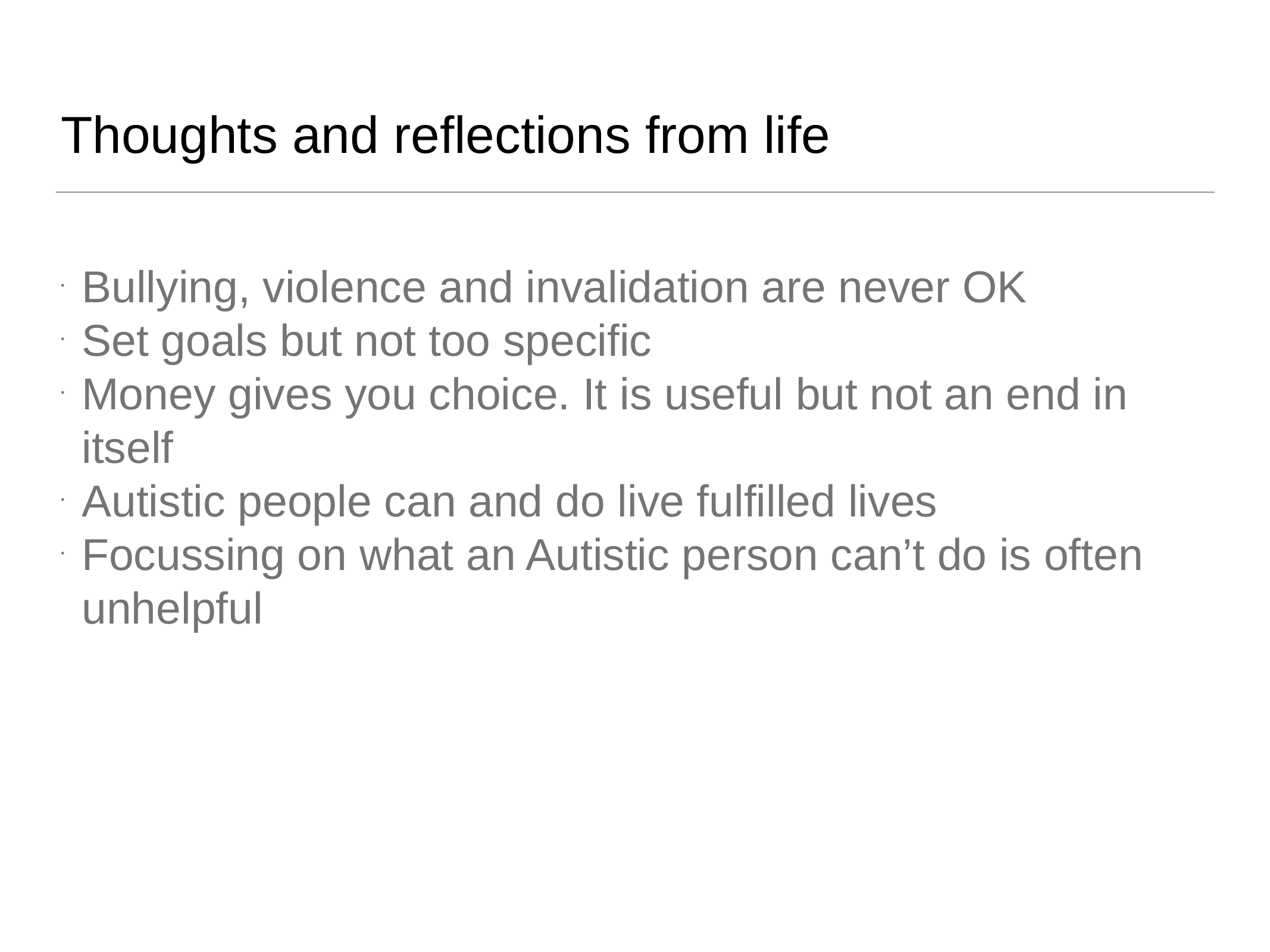

Thoughts and reflections from life
Bullying, violence and invalidation are never OK
Set goals but not too specific
Money gives you choice. It is useful but not an end in itself
Autistic people can and do live fulfilled lives
Focussing on what an Autistic person can’t do is often unhelpful